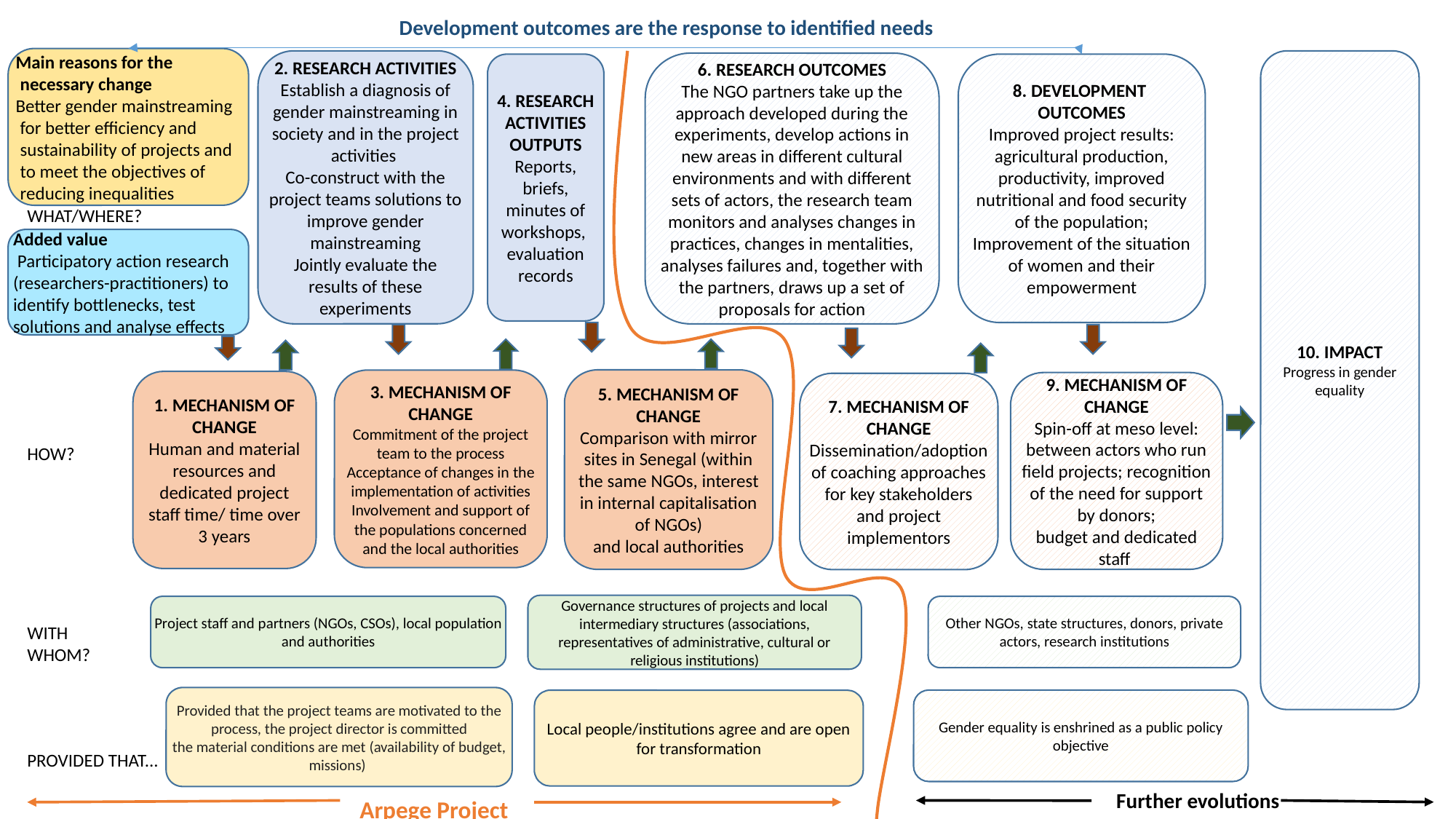

Development outcomes are the response to identified needs
Main reasons for the necessary change
Better gender mainstreaming for better efficiency and sustainability of projects and to meet the objectives of reducing inequalities

10. IMPACT
Progress in gender equality

2. RESEARCH ACTIVITIES Establish a diagnosis of gender mainstreaming in society and in the project activities
Co-construct with the project teams solutions to improve gender mainstreaming
Jointly evaluate the results of these experiments
6. RESEARCH OUTCOMES
The NGO partners take up the approach developed during the experiments, develop actions in new areas in different cultural environments and with different sets of actors, the research team monitors and analyses changes in practices, changes in mentalities, analyses failures and, together with the partners, draws up a set of proposals for action
8. DEVELOPMENT
OUTCOMES
Improved project results: agricultural production, productivity, improved nutritional and food security of the population;
Improvement of the situation of women and their empowerment
4. RESEARCH ACTIVITIES OUTPUTS
Reports, briefs, minutes of workshops,  evaluation records
WHAT/WHERE?
Added value
 Participatory action research (researchers-practitioners) to identify bottlenecks, test solutions and analyse effects

5. MECHANISM OF CHANGE
Comparison with mirror sites in Senegal (within the same NGOs, interest in internal capitalisation of NGOs)
and local authorities
3. MECHANISM OF CHANGE
Commitment of the project team to the process
Acceptance of changes in the implementation of activities
Involvement and support of the populations concerned and the local authorities
1. MECHANISM OF CHANGE
Human and material resources and dedicated project staff time/ time over 3 years
9. MECHANISM OF CHANGE
Spin-off at meso level: between actors who run field projects; recognition of the need for support by donors;
budget and dedicated staff
7. MECHANISM OF CHANGE
Dissemination/adoption of coaching approaches for key stakeholders and project implementors

HOW?
Governance structures of projects and local intermediary structures (associations, representatives of administrative, cultural or religious institutions)
Project staff and partners (NGOs, CSOs), local population and authorities
Other NGOs, state structures, donors, private actors, research institutions
WITH WHOM?
Provided that the project teams are motivated to the process, the project director is committed
the material conditions are met (availability of budget, missions)
Gender equality is enshrined as a public policy objective
Local people/institutions agree and are open for transformation
PROVIDED THAT...
Further evolutions
Arpege Project